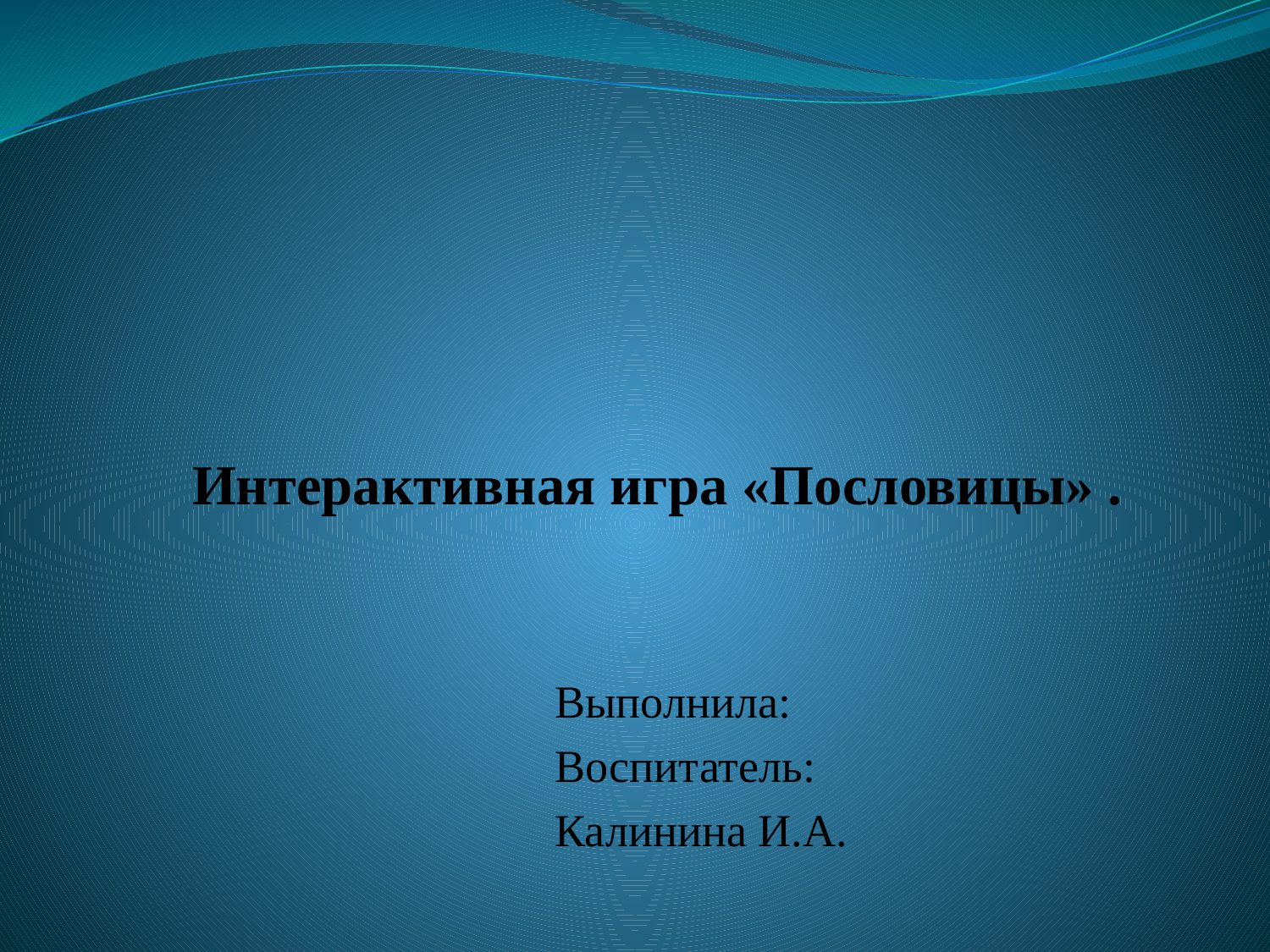

# Интерактивная игра «Пословицы» .
Выполнила:
Воспитатель:
Калинина И.А.